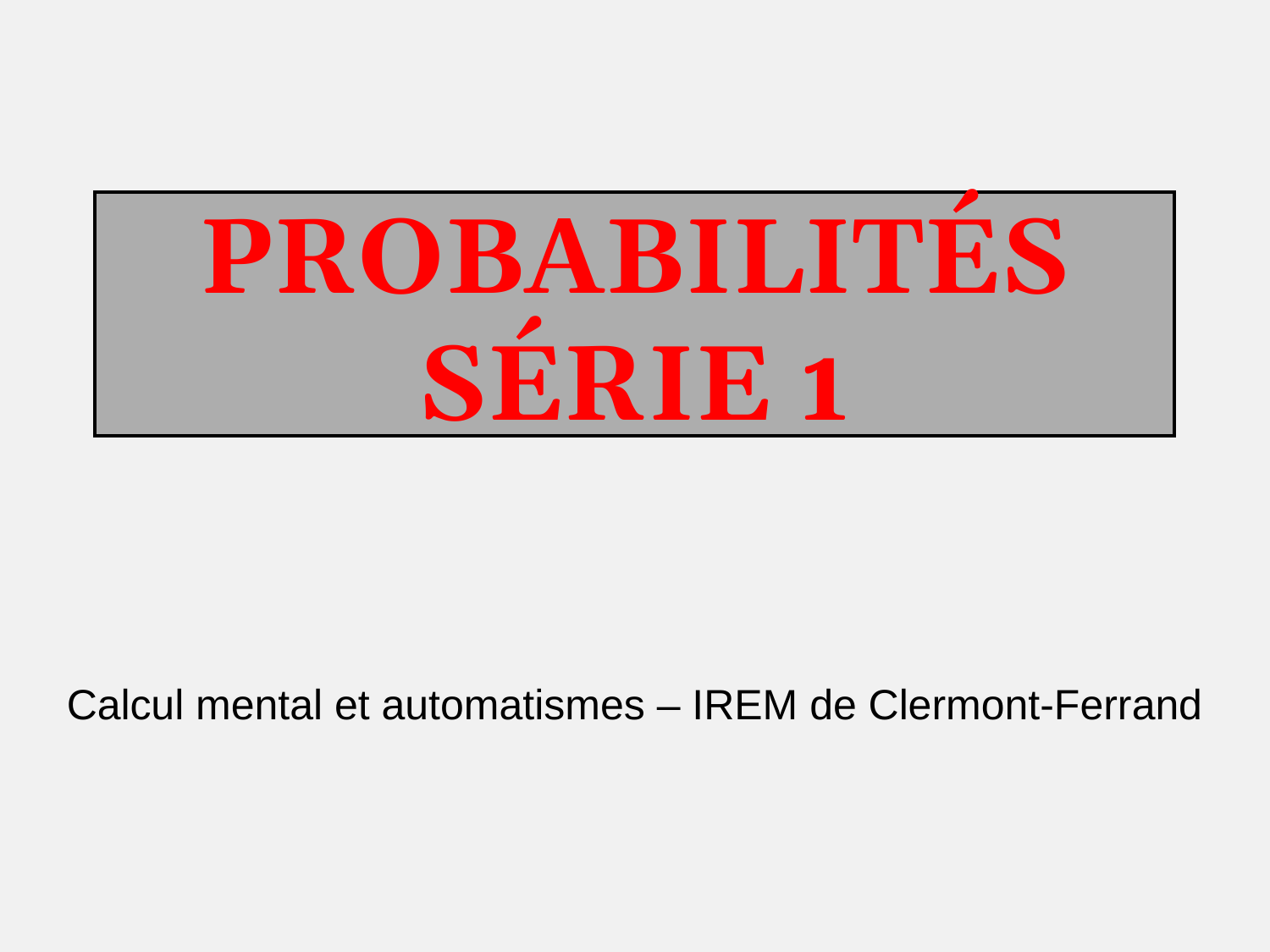

# PROBABILITÉS Série 1
Calcul mental et automatismes – IREM de Clermont-Ferrand